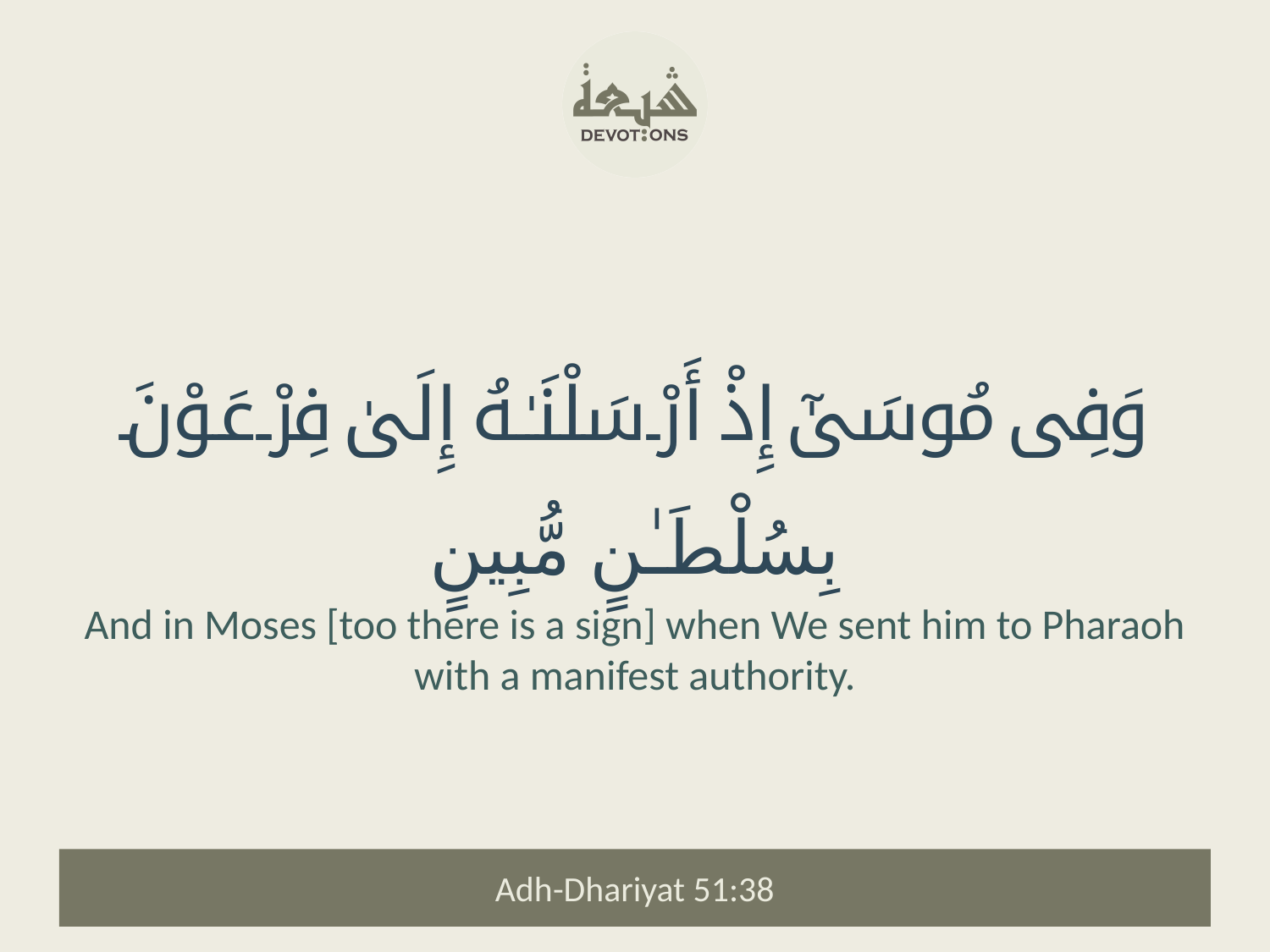

وَفِى مُوسَىٰٓ إِذْ أَرْسَلْنَـٰهُ إِلَىٰ فِرْعَوْنَ بِسُلْطَـٰنٍ مُّبِينٍ
And in Moses [too there is a sign] when We sent him to Pharaoh with a manifest authority.
Adh-Dhariyat 51:38